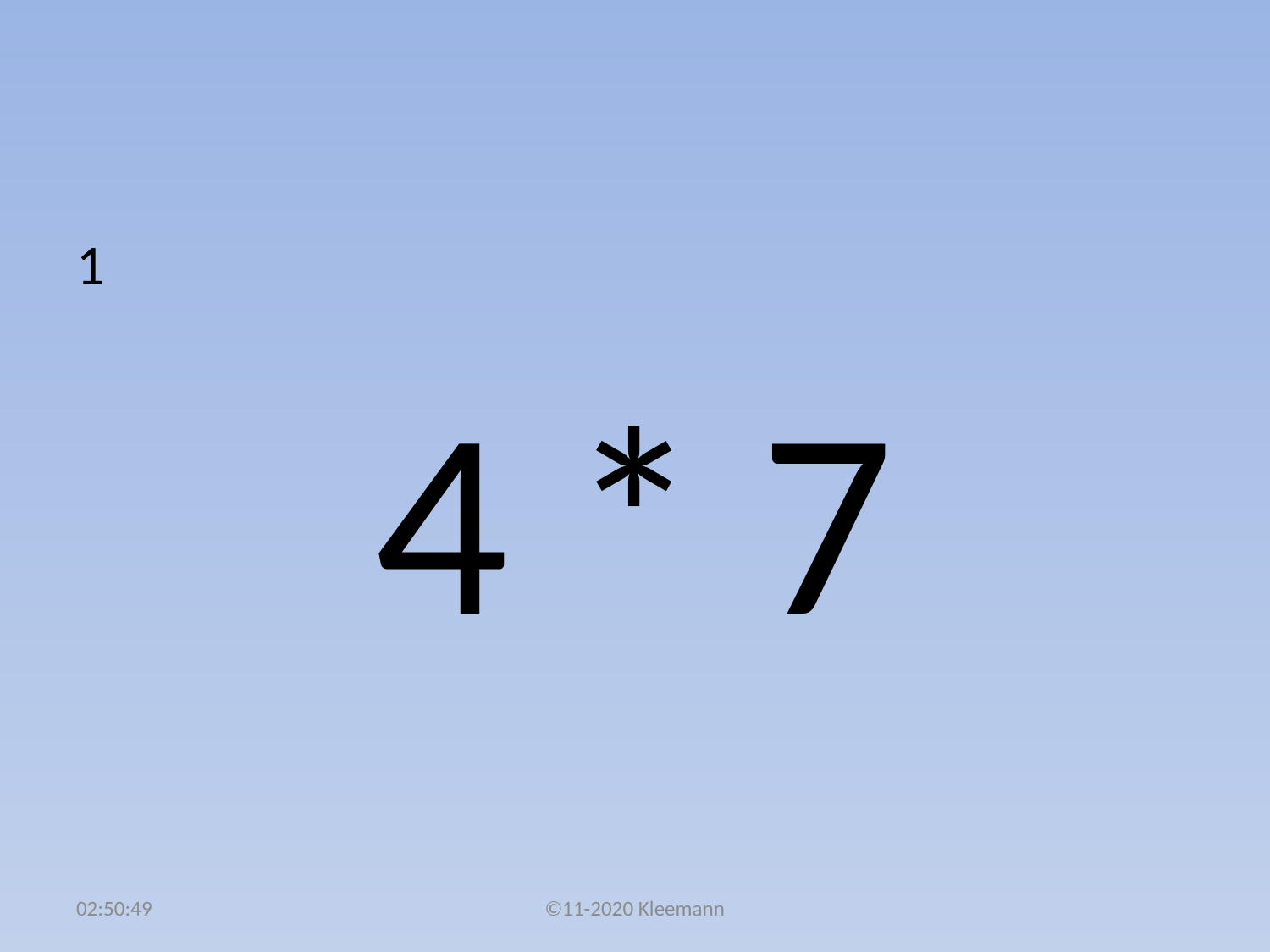

#
1
4 * 7
02:50:49
©11-2020 Kleemann